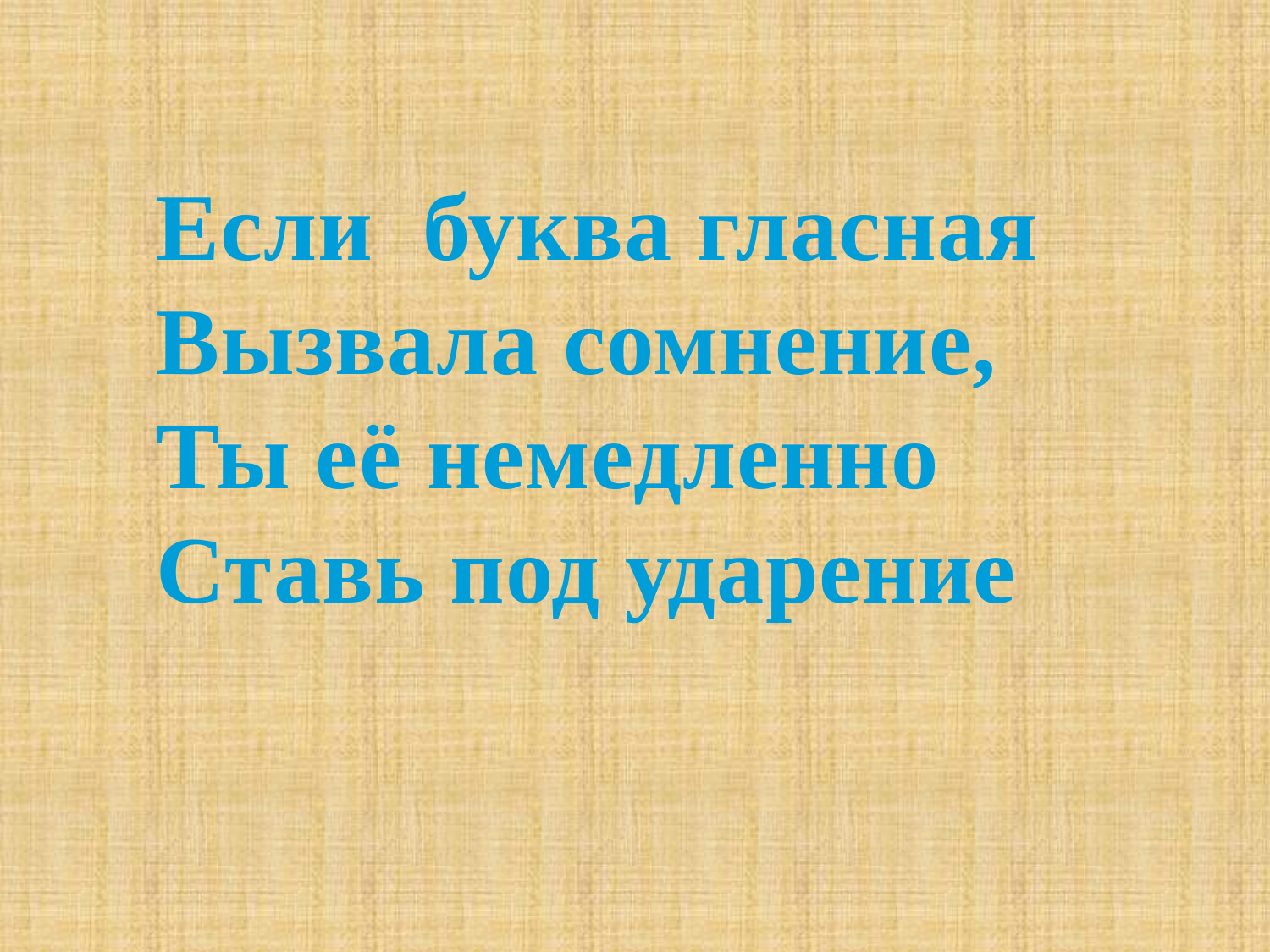

#
Если  буква гласная
Вызвала сомнение,
Ты её немедленно
Ставь под ударение